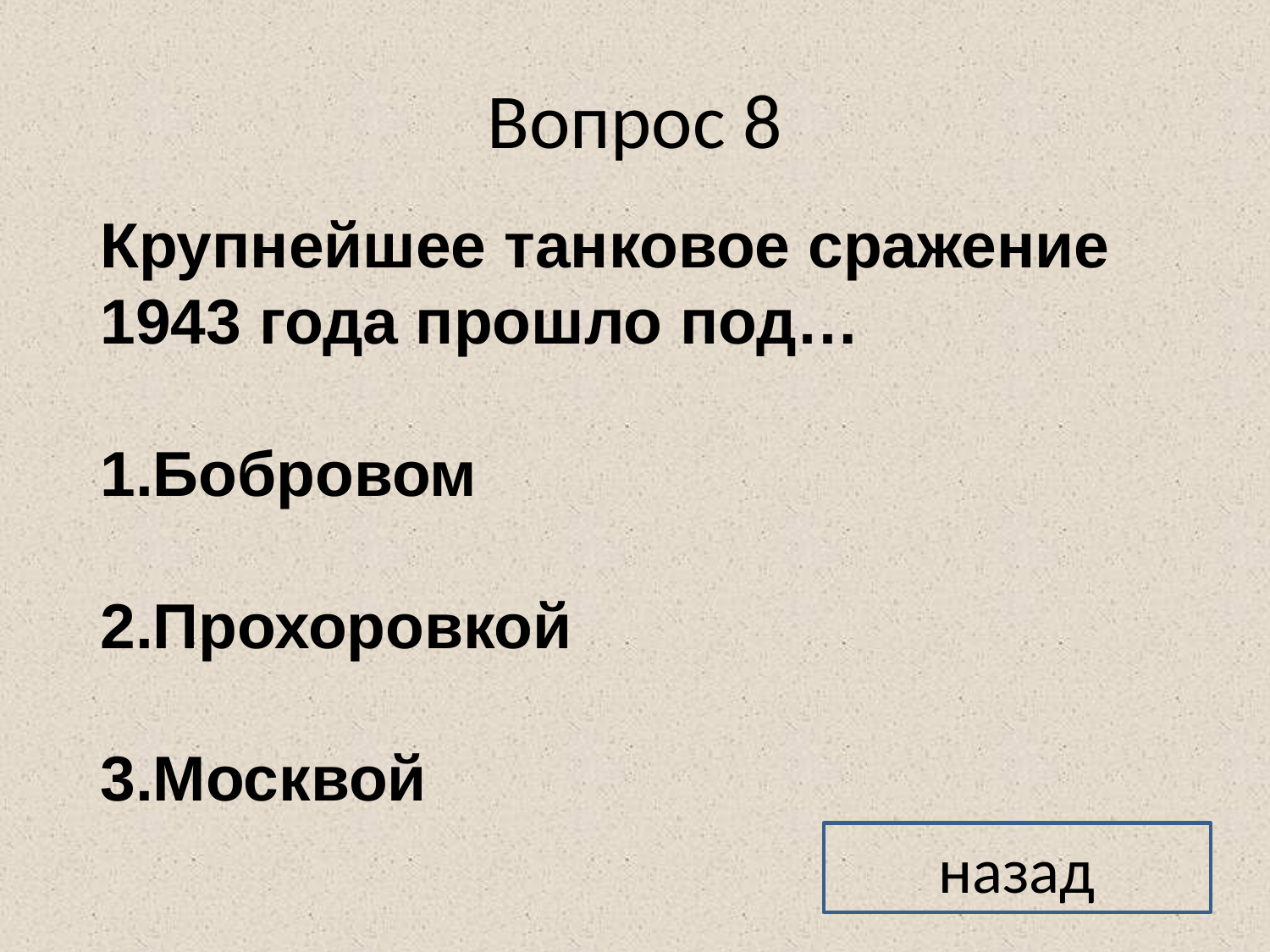

# Вопрос 8
Крупнейшее танковое сражение
1943 года прошло под…

Бобровом

Прохоровкой

Москвой

назад